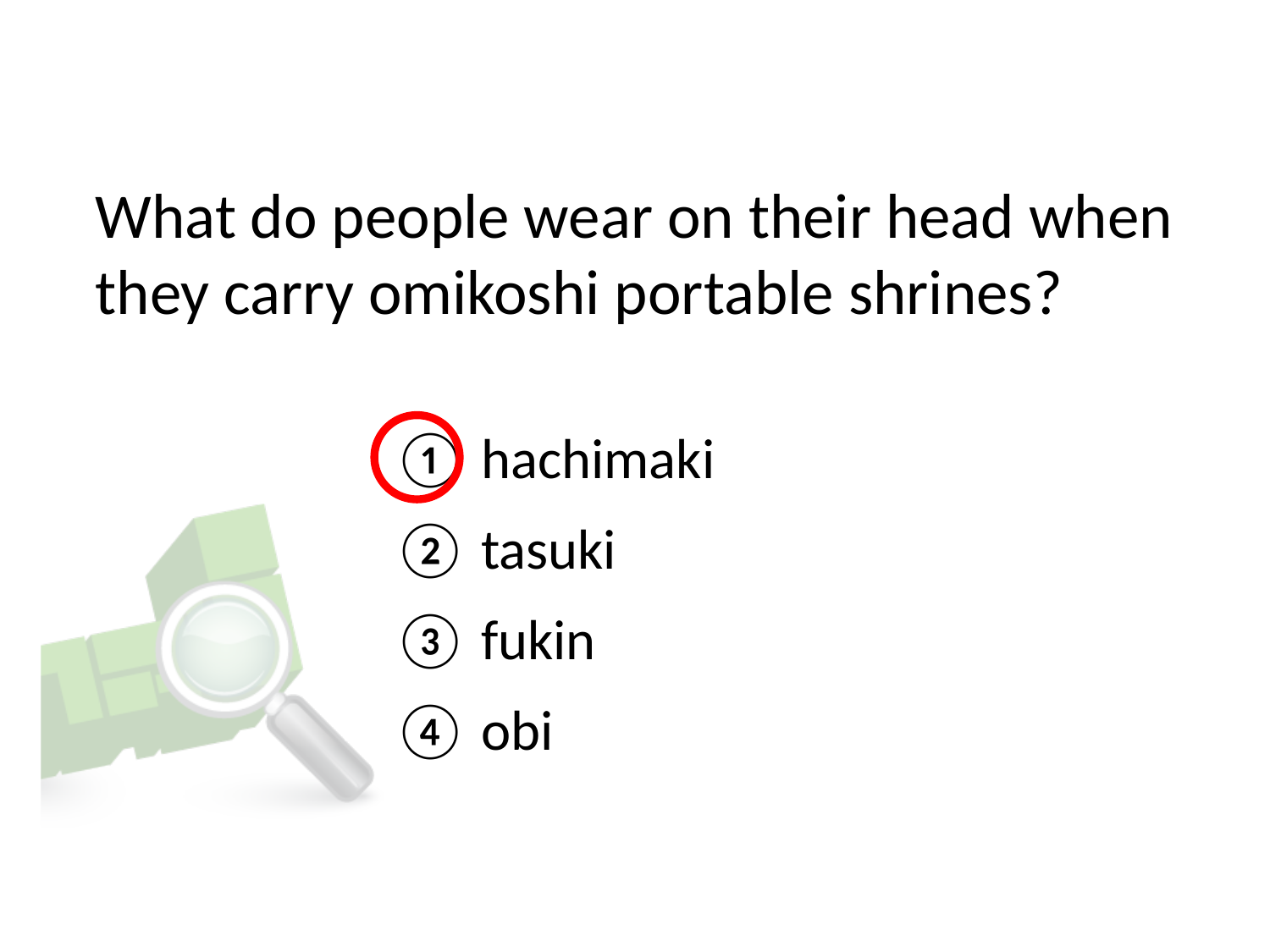

# What do people wear on their head when they carry omikoshi portable shrines?

① hachimaki
② tasuki
③ fukin
④ obi